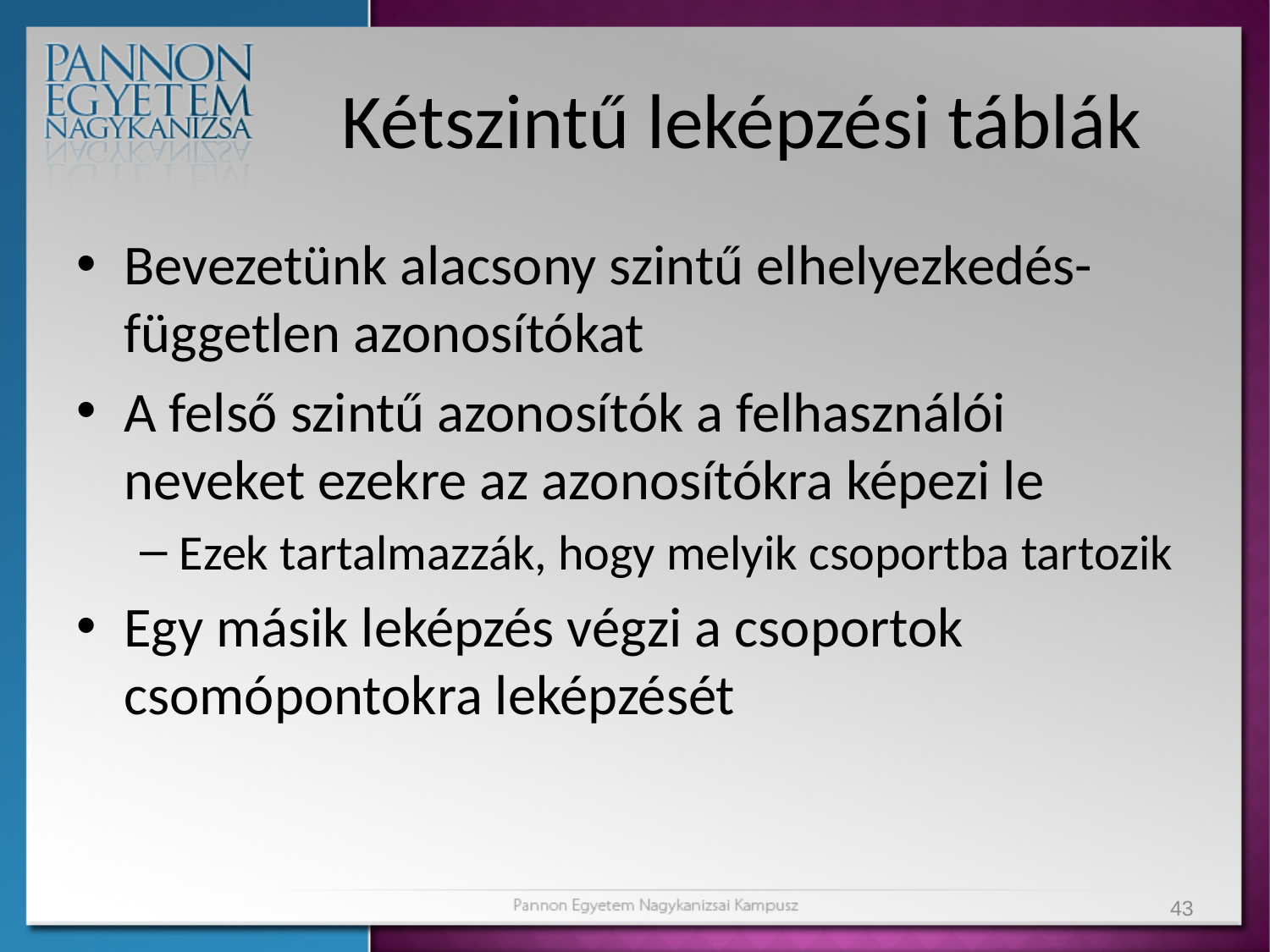

# Kétszintű leképzési táblák
Bevezetünk alacsony szintű elhelyezkedés-független azonosítókat
A felső szintű azonosítók a felhasználói neveket ezekre az azonosítókra képezi le
Ezek tartalmazzák, hogy melyik csoportba tartozik
Egy másik leképzés végzi a csoportok csomópontokra leképzését
43